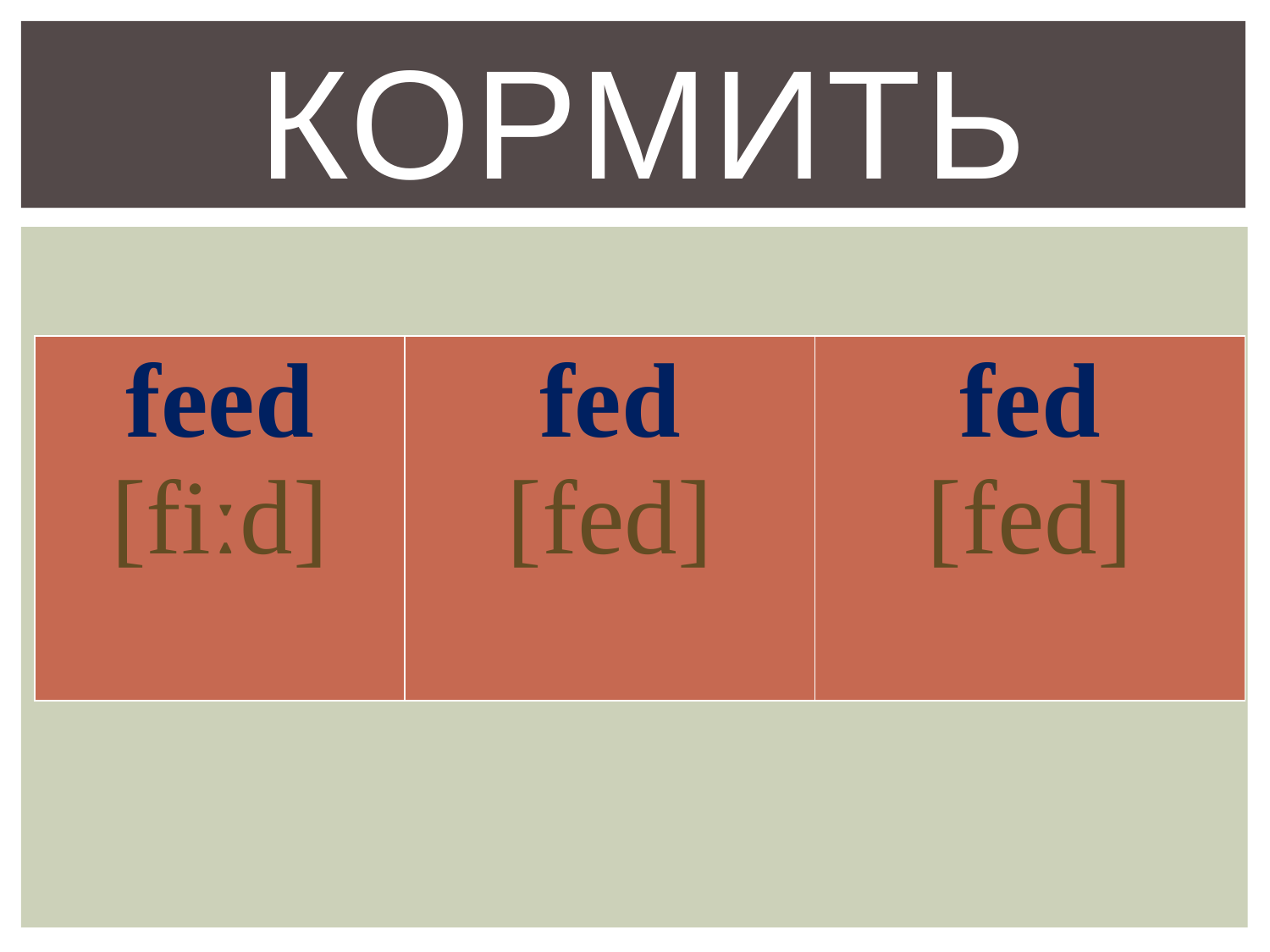

# кормить
| feed [fiːd] | fed [fed] | fed [fed] |
| --- | --- | --- |